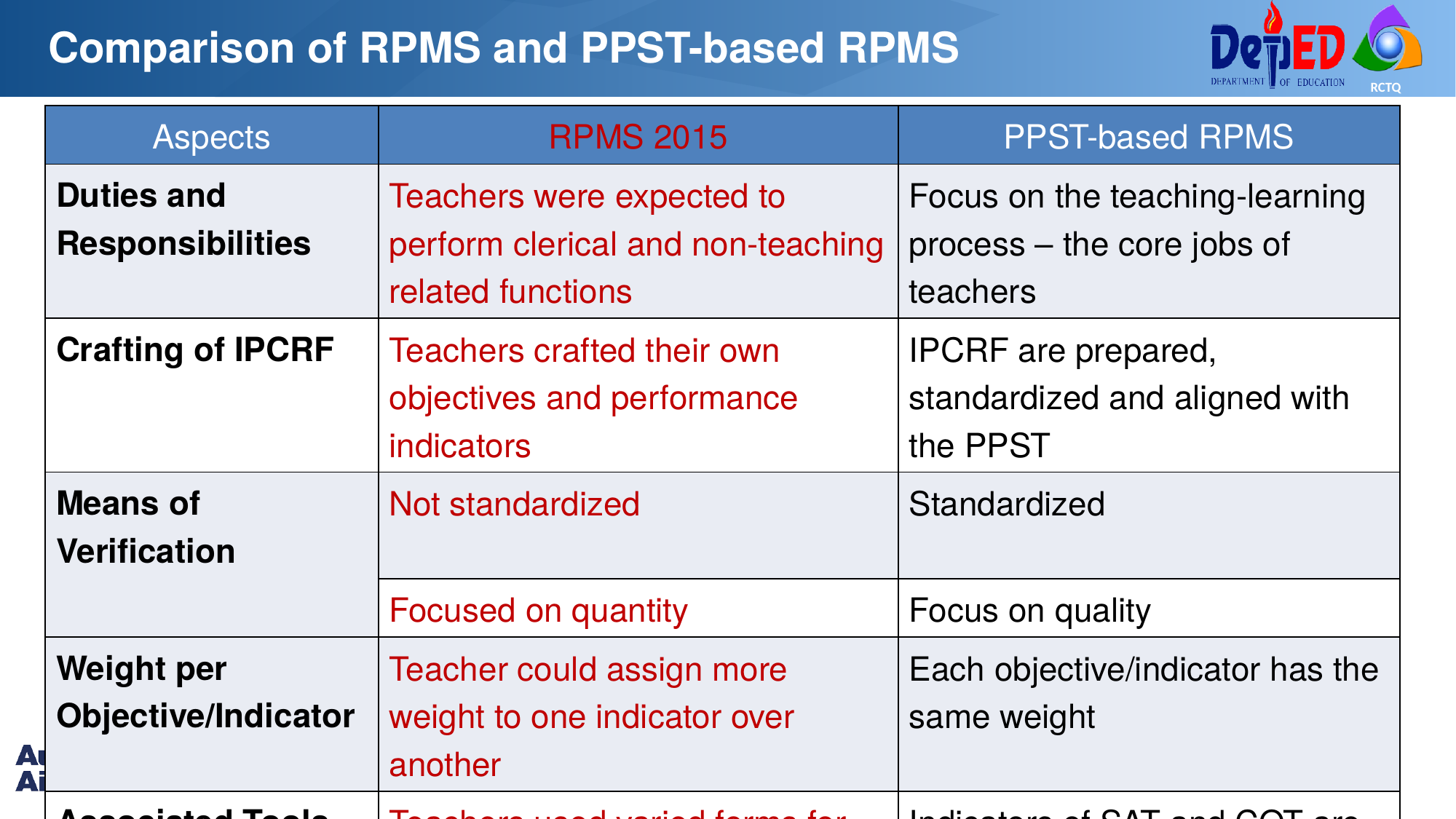

Comparison of RPMS and PPST-based RPMS
| Aspects | RPMS 2015 | PPST-based RPMS |
| --- | --- | --- |
| Duties and Responsibilities | Teachers were expected to perform clerical and non-teaching related functions | Focus on the teaching-learning process – the core jobs of teachers |
| Crafting of IPCRF | Teachers crafted their own objectives and performance indicators | IPCRF are prepared, standardized and aligned with the PPST |
| Means of Verification | Not standardized | Standardized |
|  | Focused on quantity | Focus on quality |
| Weight per Objective/Indicator | Teacher could assign more weight to one indicator over another | Each objective/indicator has the same weight |
| Associated Tools | Teachers used varied forms for classroom observation | Indicators of SAT and COT are aligned with the RPMS Tools |